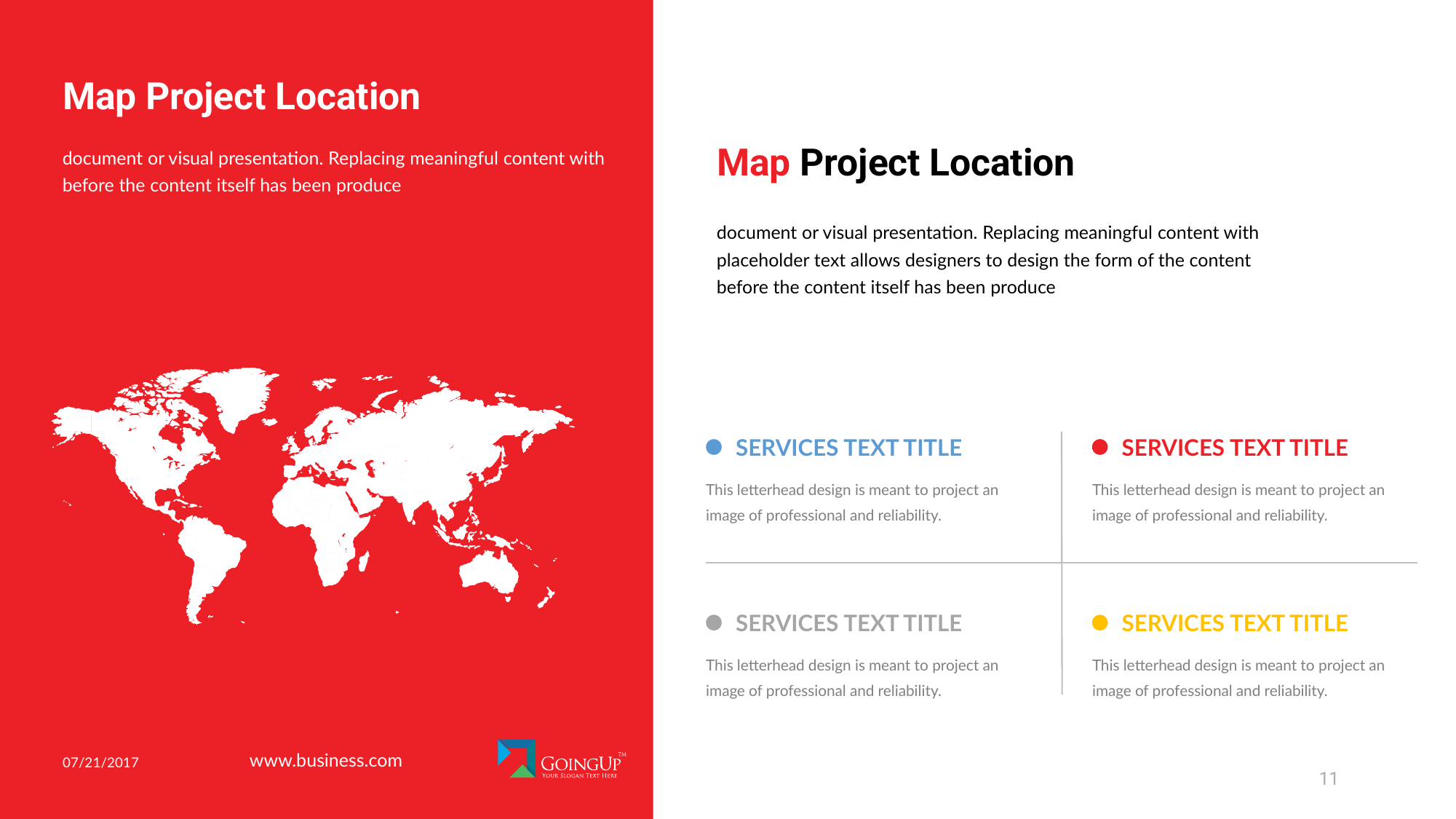

Map Project Location
Map Project Location
document or visual presentation. Replacing meaningful content with before the content itself has been produce
document or visual presentation. Replacing meaningful content with placeholder text allows designers to design the form of the content before the content itself has been produce

SERVICES TEXT TITLE
SERVICES TEXT TITLE

This letterhead design is meant to project an image of professional and reliability.
This letterhead design is meant to project an image of professional and reliability.
SERVICES TEXT TITLE
SERVICES TEXT TITLE

This letterhead design is meant to project an image of professional and reliability.
This letterhead design is meant to project an image of professional and reliability.

www.business.com
07/21/2017
11